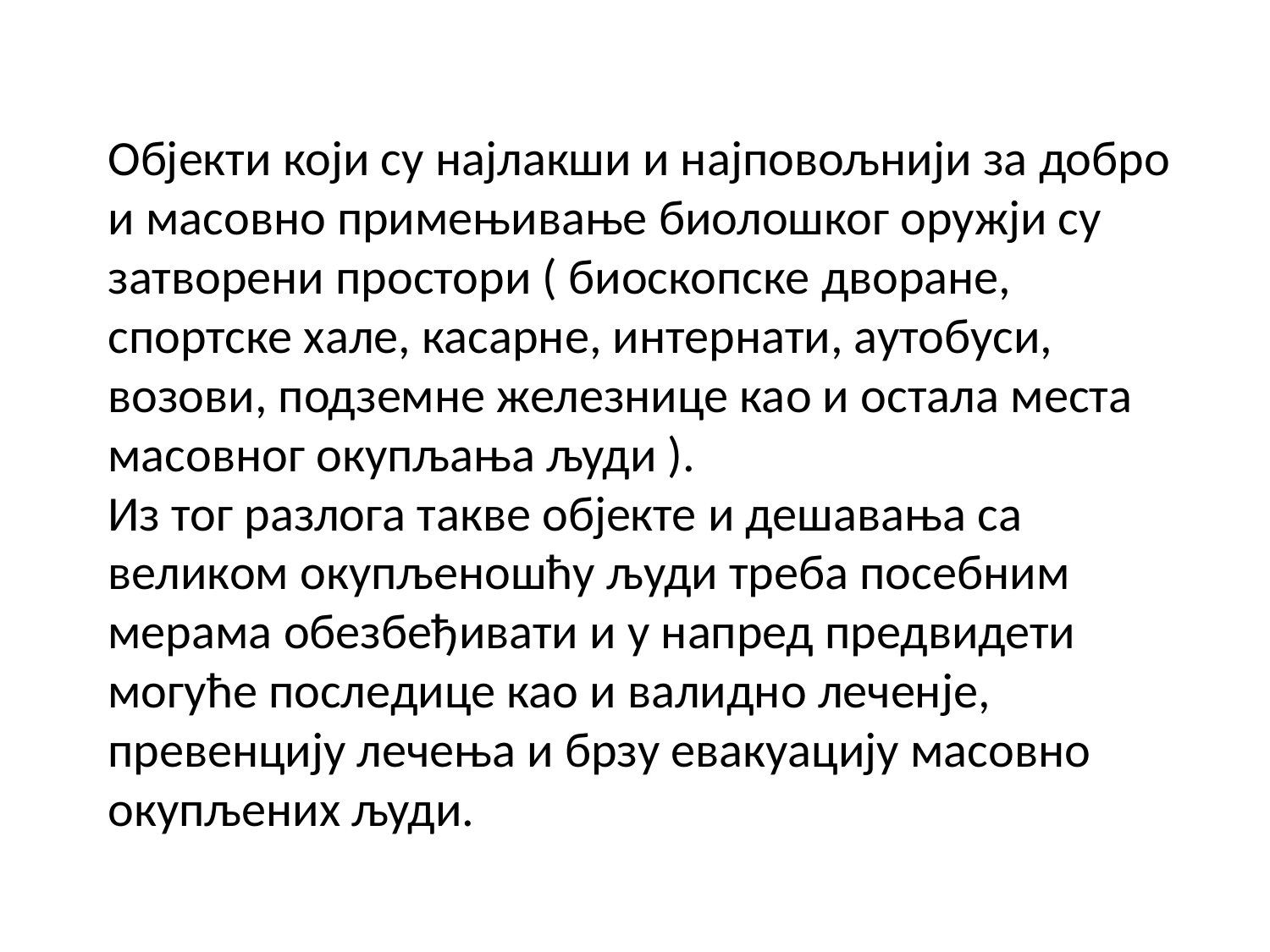

# Објекти који су најлакши и најповољнији за добро и масовно примењивање биолошког оружји су затворени простори ( биоскопске дворане, спортске хале, касарне, интернати, аутобуси, возови, подземне железнице као и остала места масовног окупљања људи ). Из тог разлога такве објекте и дешавања са великом окупљеношћу људи треба посебним мерама обезбеђивати и у напред предвидети могуће последице као и валидно леченје, превенцију лечења и брзу евакуацију масовно окупљених људи.